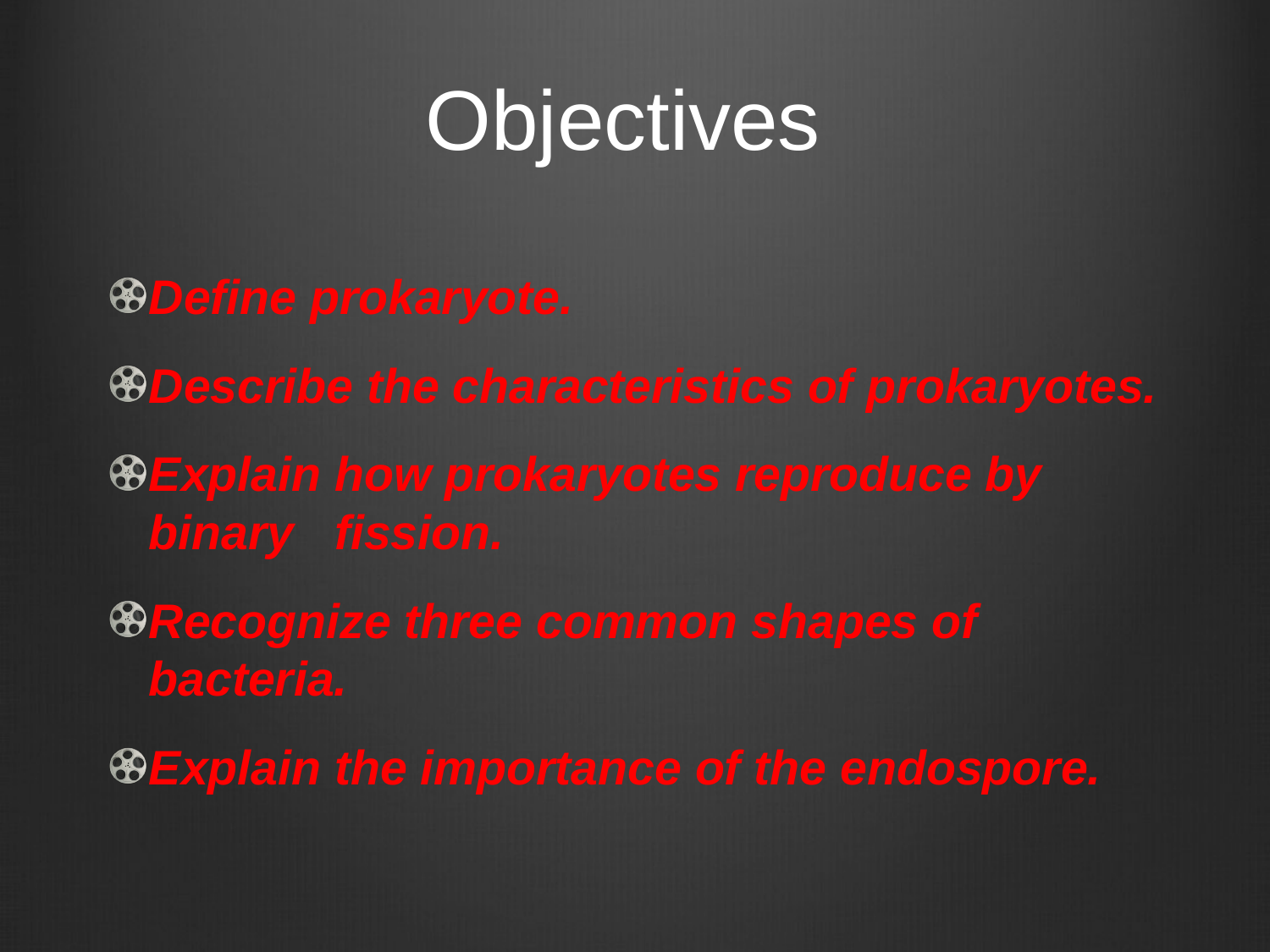

# Objectives
Define prokaryote.
Describe the characteristics of prokaryotes.
Explain how prokaryotes reproduce by binary   fission.
Recognize three common shapes of bacteria.
Explain the importance of the endospore.